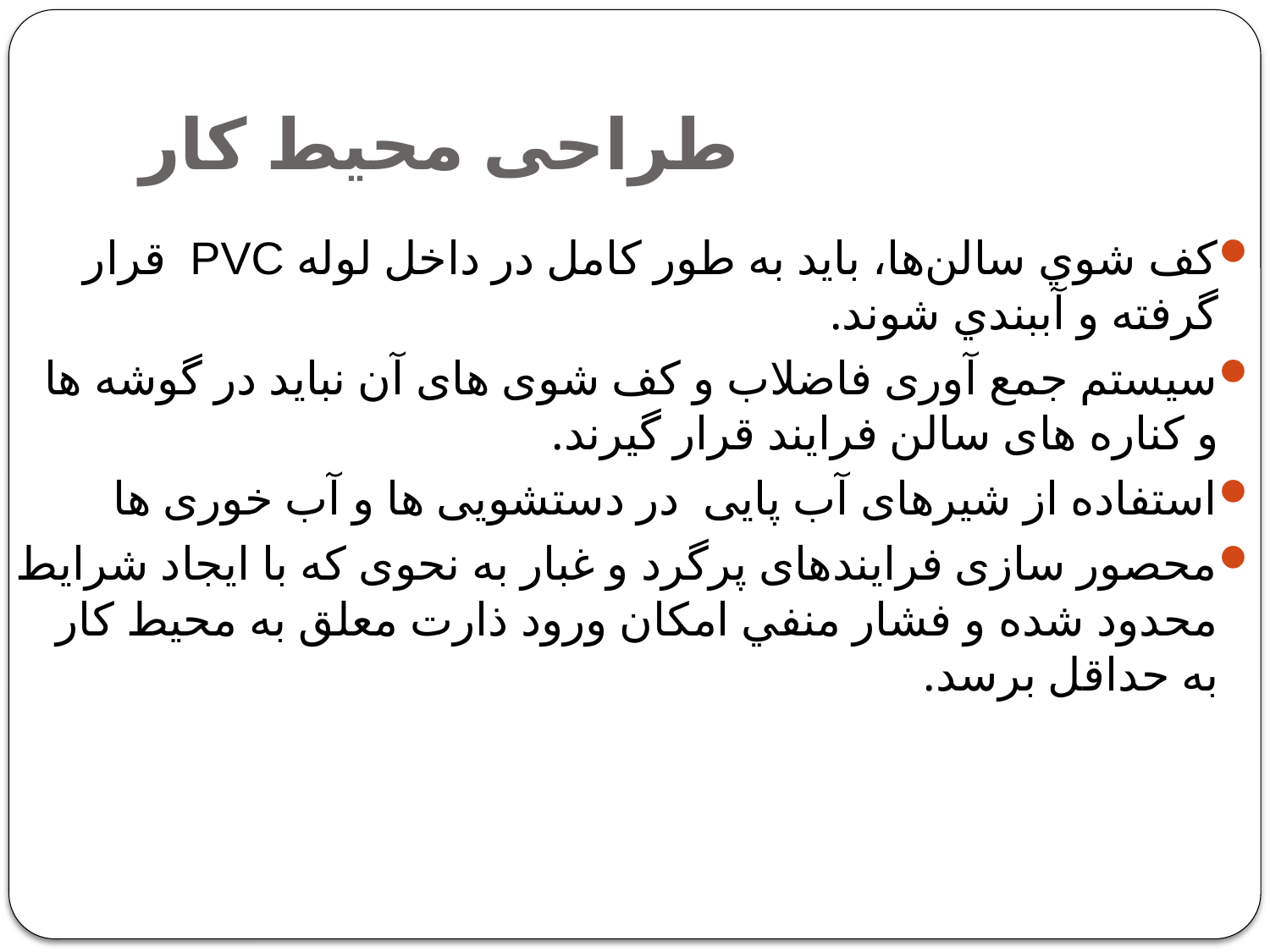

# طراحی محیط کار
کف شوي سالن‌ها، بايد به طور كامل در داخل لوله PVC  قرار گرفته و آببندي شوند.
سیستم جمع آوری فاضلاب و کف شوی های آن نباید در گوشه ها و کناره های سالن فرایند قرار گیرند.
استفاده از شیرهای آب پایی  در دستشویی ها و آب خوری ها
محصور سازی فرایندهای پرگرد و غبار به نحوی که با ایجاد شرایط محدود شده و فشار منفي امكان ورود ذارت معلق به محیط کار به حداقل برسد.